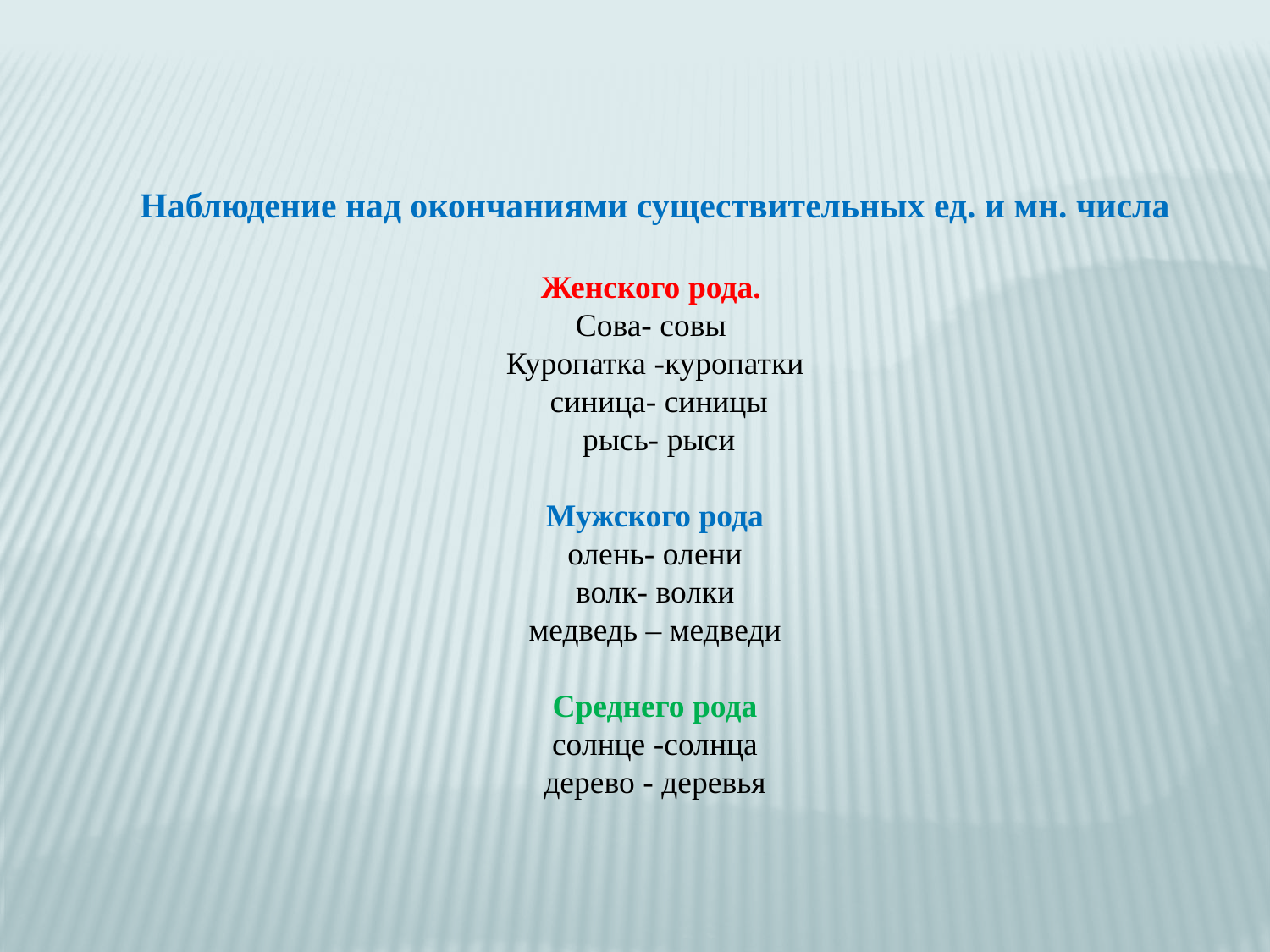

Наблюдение над окончаниями существительных ед. и мн. числа

Женского рода.
Сова- совы
Куропатка -куропатки
 синица- синицы
 рысь- рыси

Мужского рода
олень- олени
волк- волки
медведь – медведи

Среднего рода
солнце -солнца
дерево - деревья